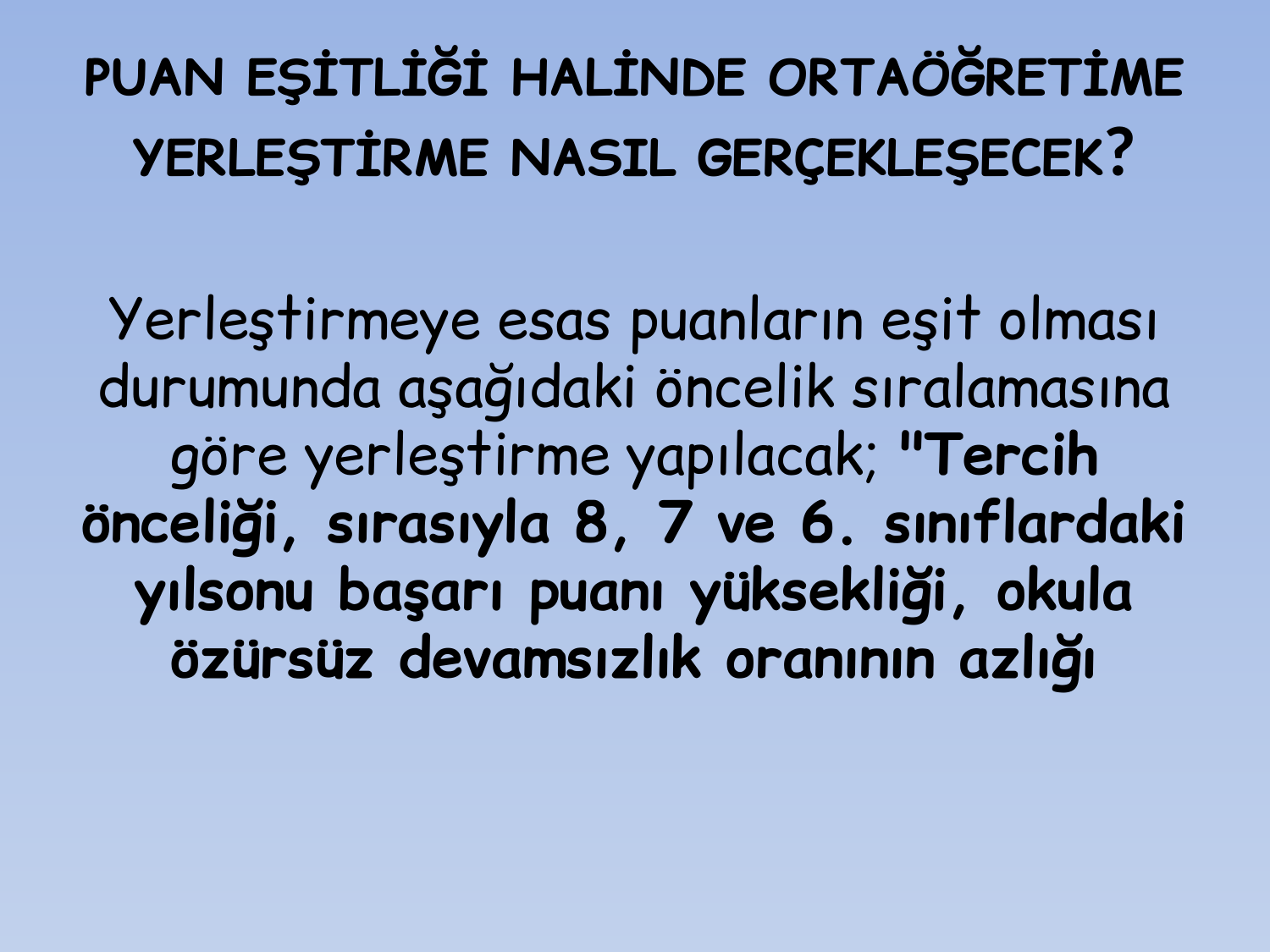

# PUAN EŞİTLİĞİ HALİNDE ORTAÖĞRETİME YERLEŞTİRME NASIL GERÇEKLEŞECEK?
Yerleştirmeye esas puanların eşit olması durumunda aşağıdaki öncelik sıralamasına göre yerleştirme yapılacak; "Tercih önceliği, sırasıyla 8, 7 ve 6. sınıflardaki yılsonu başarı puanı yüksekliği, okula özürsüz devamsızlık oranının azlığı